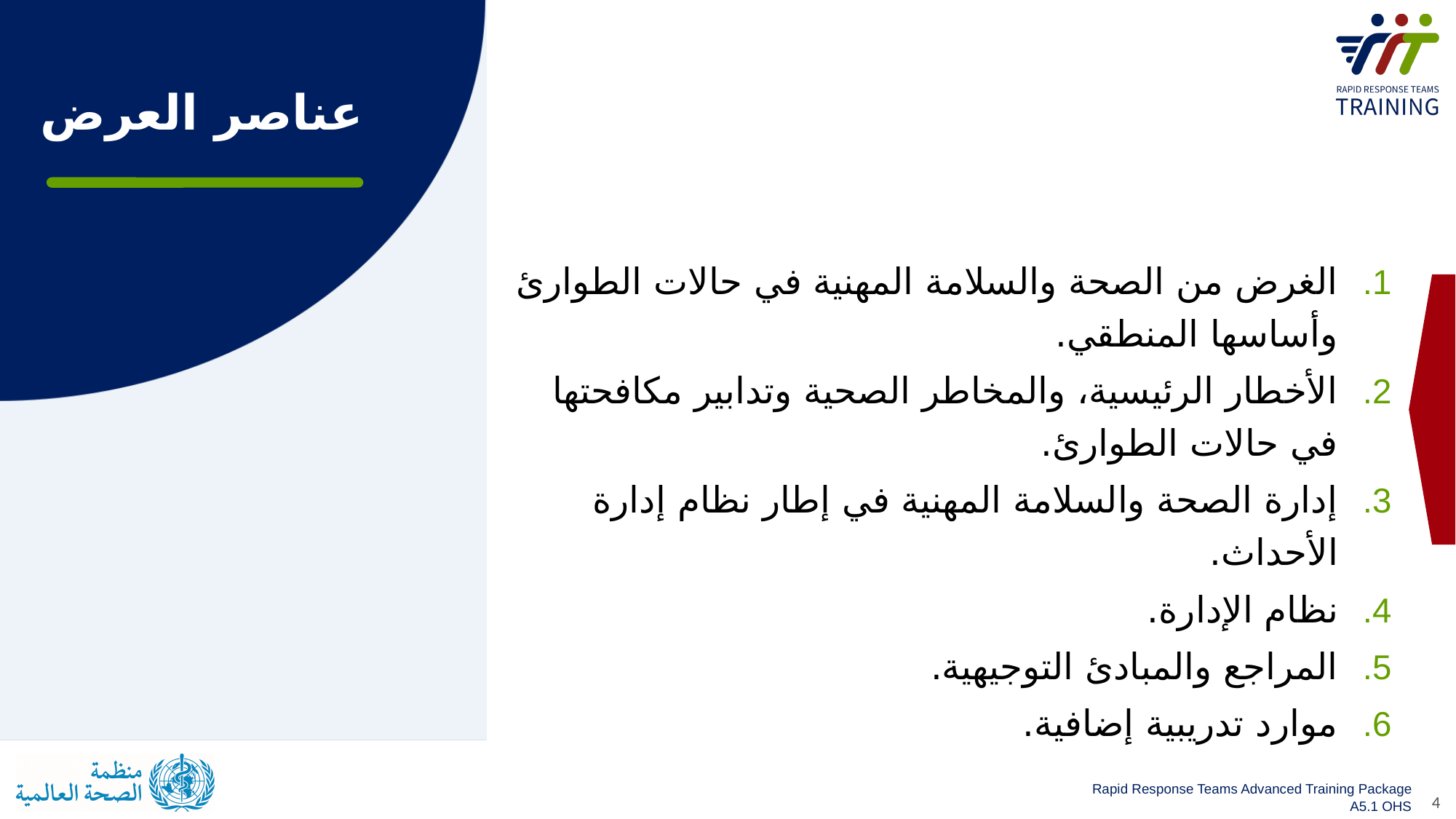

# عناصر العرض
الغرض من الصحة والسلامة المهنية في حالات الطوارئ وأساسها المنطقي.
الأخطار الرئيسية، والمخاطر الصحية وتدابير مكافحتها في حالات الطوارئ.
إدارة الصحة والسلامة المهنية في إطار نظام إدارة الأحداث.
نظام الإدارة.
المراجع والمبادئ التوجيهية.
موارد تدريبية إضافية.
4